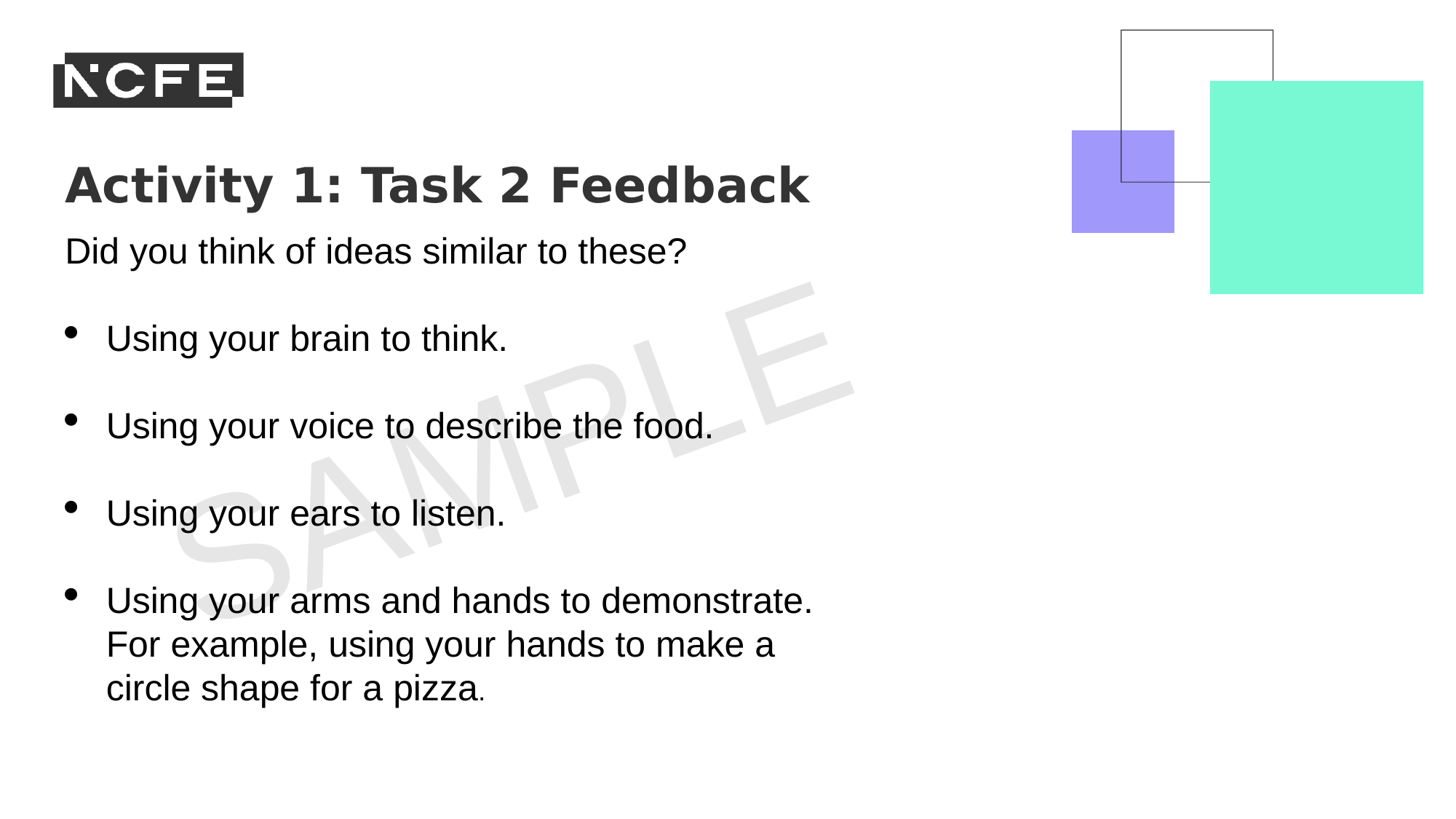

Activity 1: Task 2 Feedback
Did you think of ideas similar to these?

Using your brain to think.

Using your voice to describe the food.

Using your ears to listen.

Using your arms and hands to demonstrate. For example, using your hands to make a circle shape for a pizza.